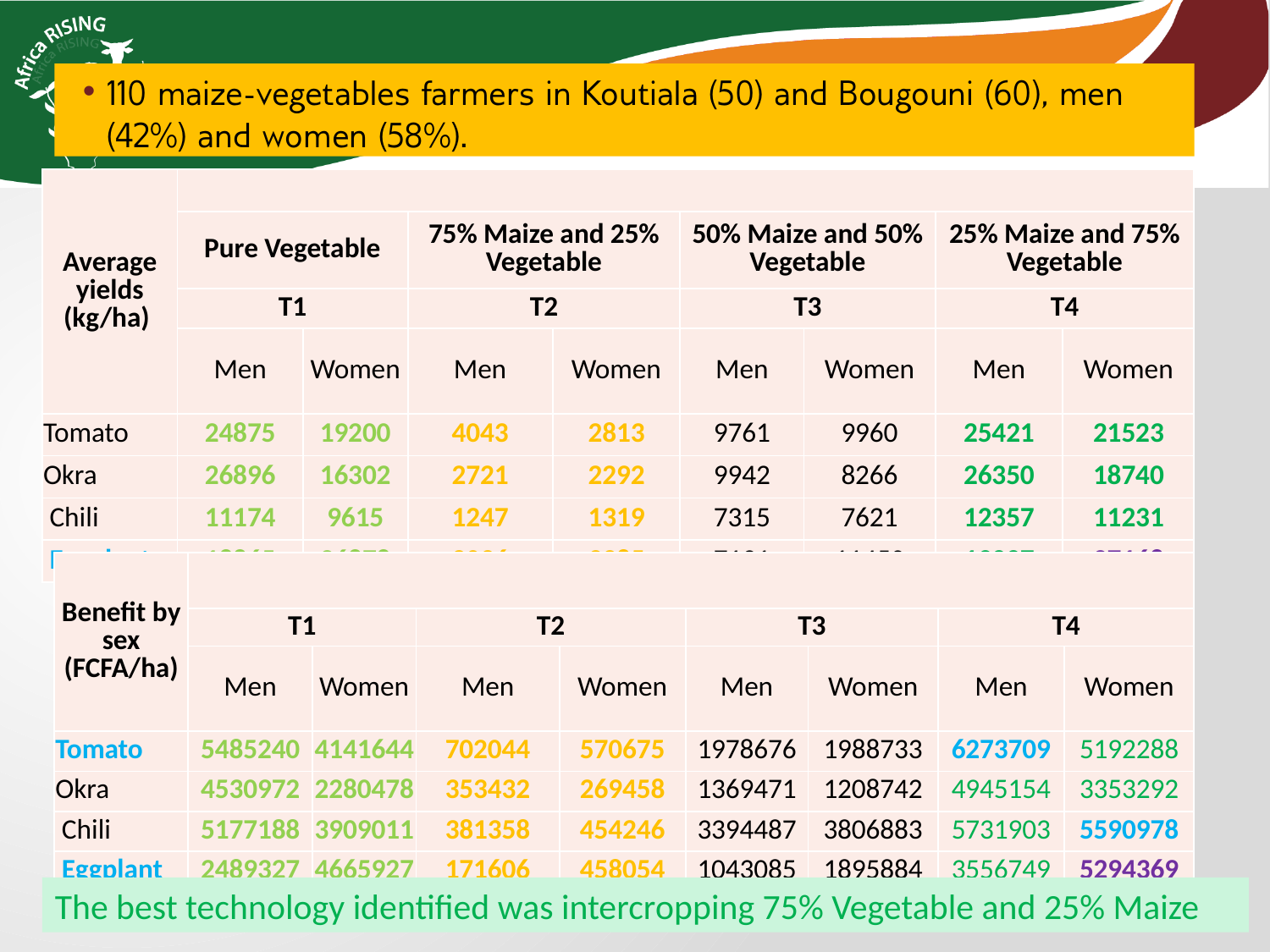

110 maize-vegetables farmers in Koutiala (50) and Bougouni (60), men (42%) and women (58%).
| Average yields (kg/ha) |  |  |  |  |  |  |  |  |
| --- | --- | --- | --- | --- | --- | --- | --- | --- |
|  | Pure Vegetable |  | 75% Maize and 25% Vegetable |  | 50% Maize and 50% Vegetable |  | 25% Maize and 75% Vegetable |  |
|  | T1 |  | T2 |  | T3 |  | T4 |  |
|  | Men | Women | Men | Women | Men | Women | Men | Women |
| Tomato | 24875 | 19200 | 4043 | 2813 | 9761 | 9960 | 25421 | 21523 |
| Okra | 26896 | 16302 | 2721 | 2292 | 9942 | 8266 | 26350 | 18740 |
| Chili | 11174 | 9615 | 1247 | 1319 | 7315 | 7621 | 12357 | 11231 |
| Eggplant | 18865 | 26878 | 2036 | 3385 | 7191 | 11450 | 19227 | 27168 |
| Benefit by sex (FCFA/ha) |  |  |  |  |  |  |  |  |
| --- | --- | --- | --- | --- | --- | --- | --- | --- |
|  | T1 |  | T2 |  | T3 |  | T4 |  |
|  | Men | Women | Men | Women | Men | Women | Men | Women |
| Tomato | 5485240 | 4141644 | 702044 | 570675 | 1978676 | 1988733 | 6273709 | 5192288 |
| Okra | 4530972 | 2280478 | 353432 | 269458 | 1369471 | 1208742 | 4945154 | 3353292 |
| Chili | 5177188 | 3909011 | 381358 | 454246 | 3394487 | 3806883 | 5731903 | 5590978 |
| Eggplant | 2489327 | 4665927 | 171606 | 458054 | 1043085 | 1895884 | 3556749 | 5294369 |
The best technology identified was intercropping 75% Vegetable and 25% Maize